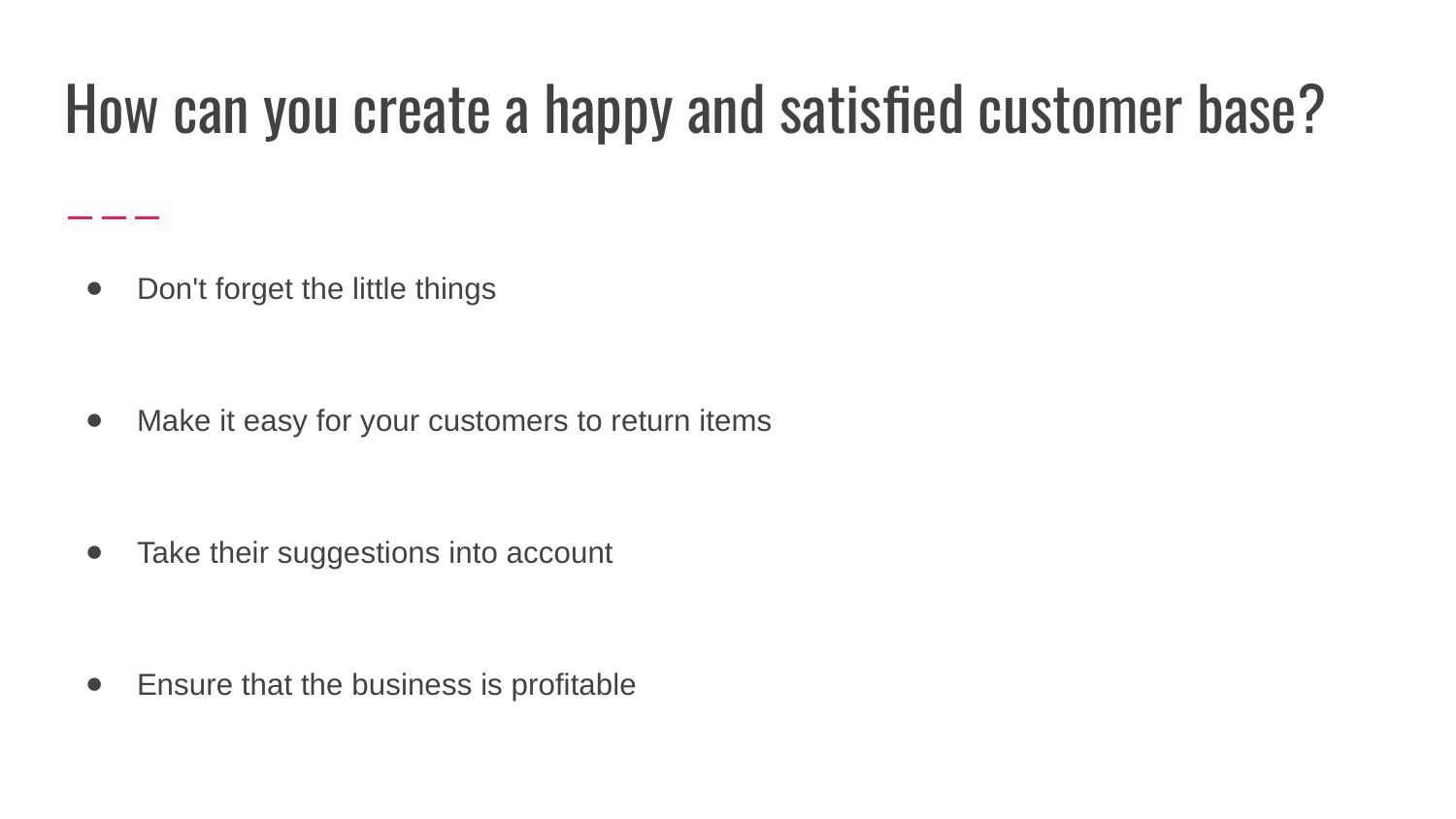

# How can you create a happy and satisfied customer base?
Don't forget the little things

Make it easy for your customers to return items

Take their suggestions into account

Ensure that the business is profitable